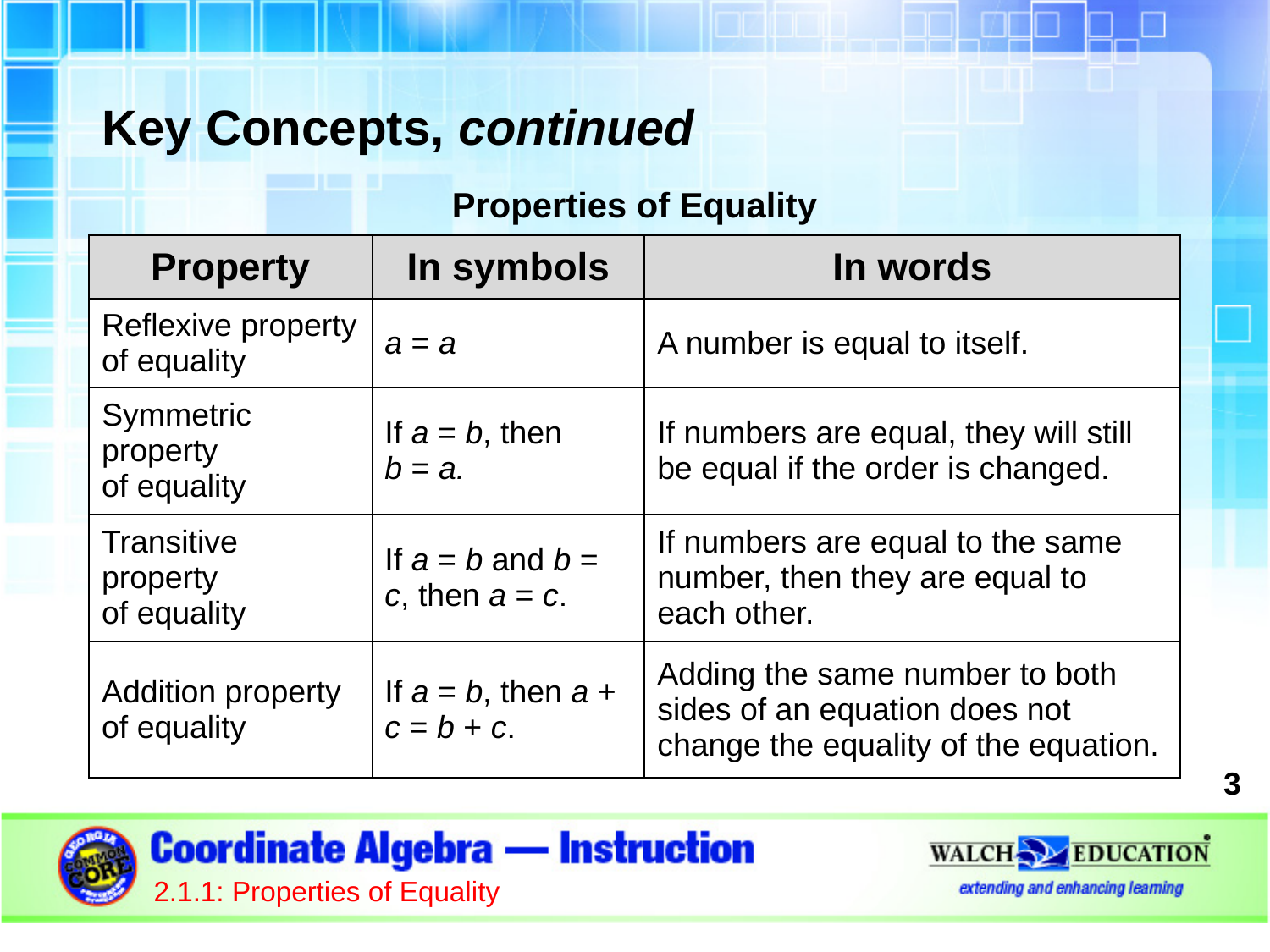

Key Concepts, continued
Properties of Equality

| Property | In symbols | In words |
| --- | --- | --- |
| Reflexive property of equality | a = a | A number is equal to itself. |
| Symmetric property of equality | If a = b, then b = a. | If numbers are equal, they will still be equal if the order is changed. |
| Transitive property of equality | If a = b and b = c, then a = c. | If numbers are equal to the same number, then they are equal to each other. |
| Addition property of equality | If a = b, then a + c = b + c. | Adding the same number to both sides of an equation does not change the equality of the equation. |
3
2.1.1: Properties of Equality